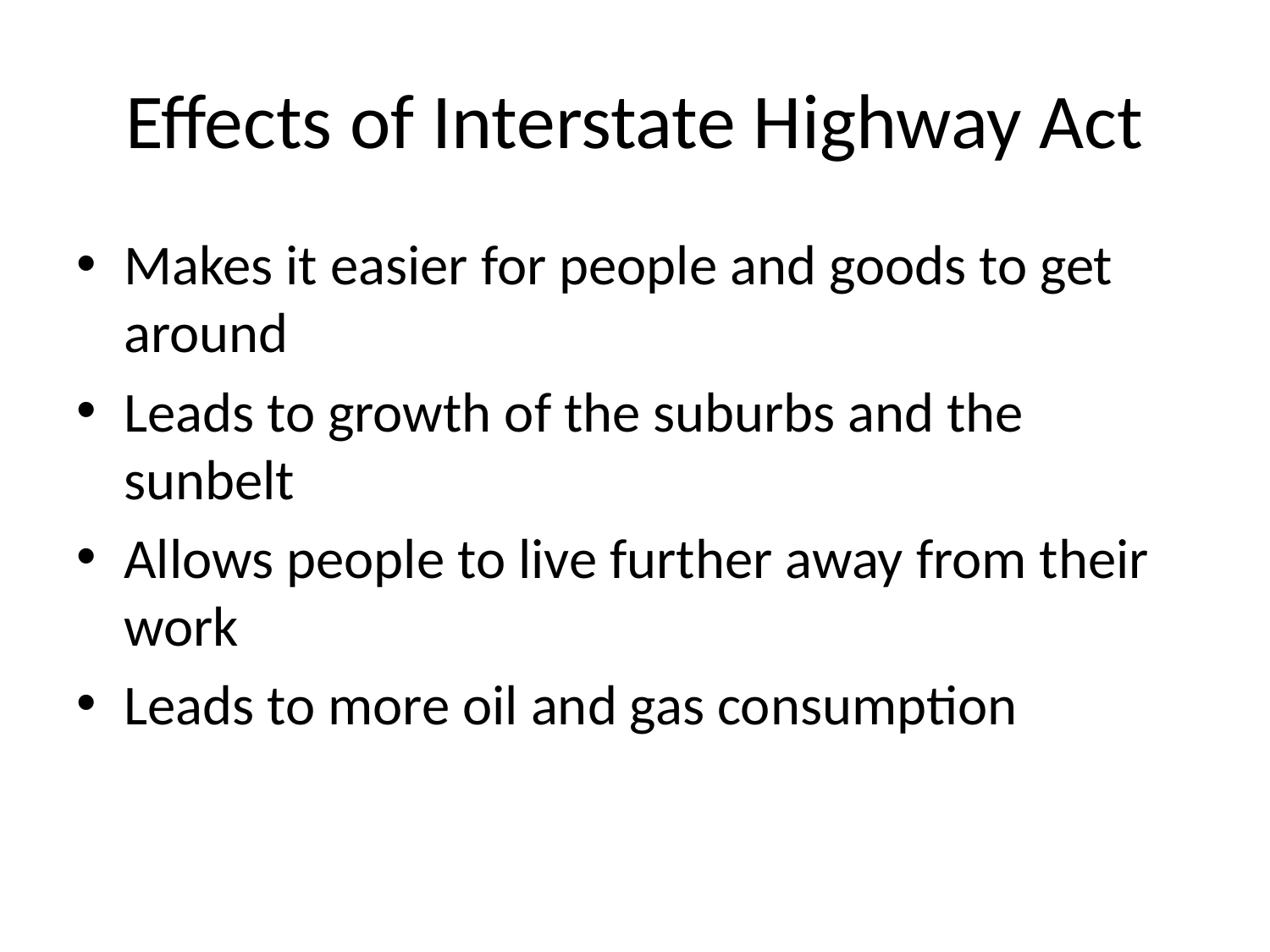

# Effects of Interstate Highway Act
Makes it easier for people and goods to get around
Leads to growth of the suburbs and the sunbelt
Allows people to live further away from their work
Leads to more oil and gas consumption